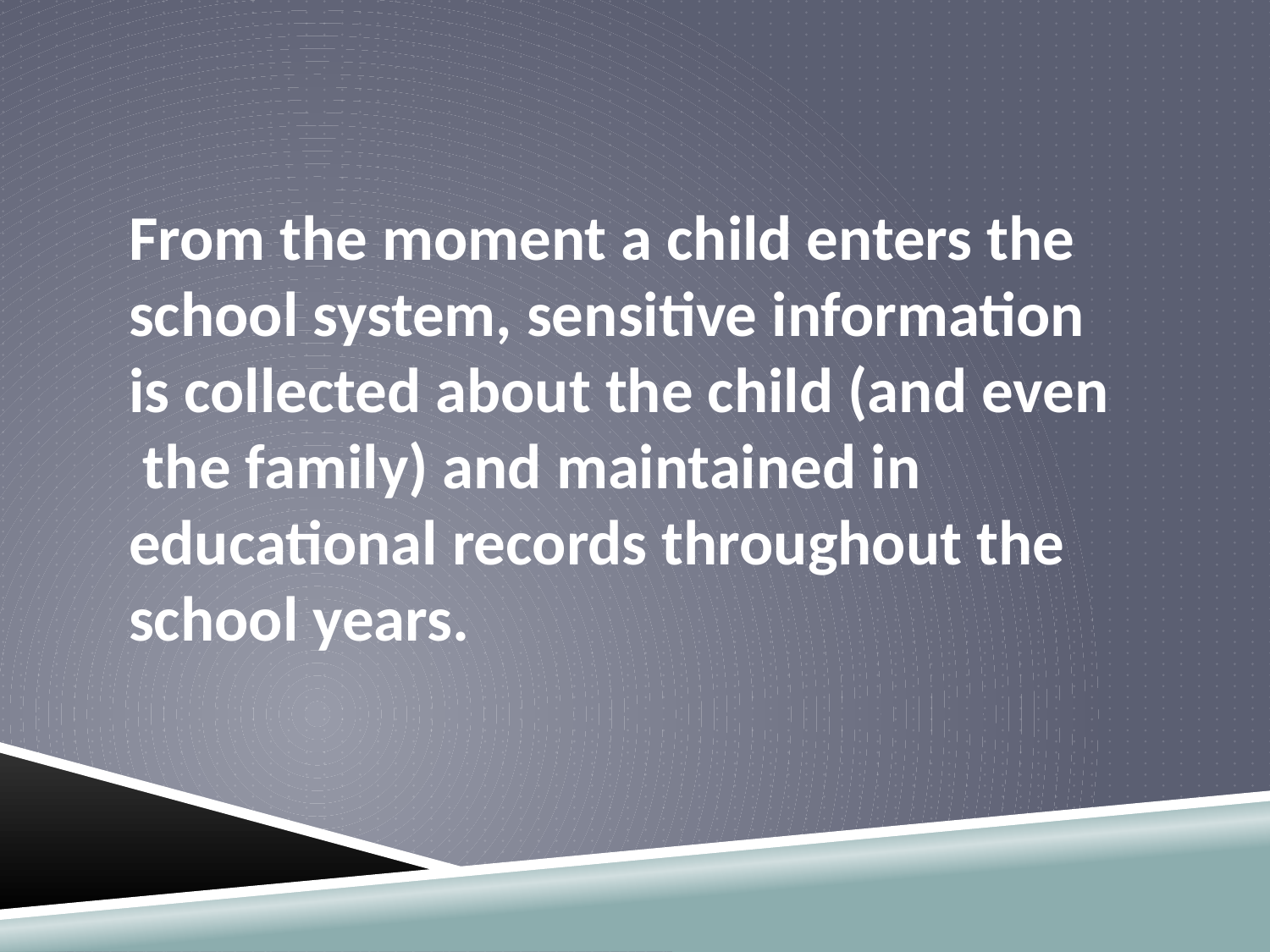

From the moment a child enters the school system, sensitive information is collected about the child (and even  the family) and maintained in educational records throughout the school years.